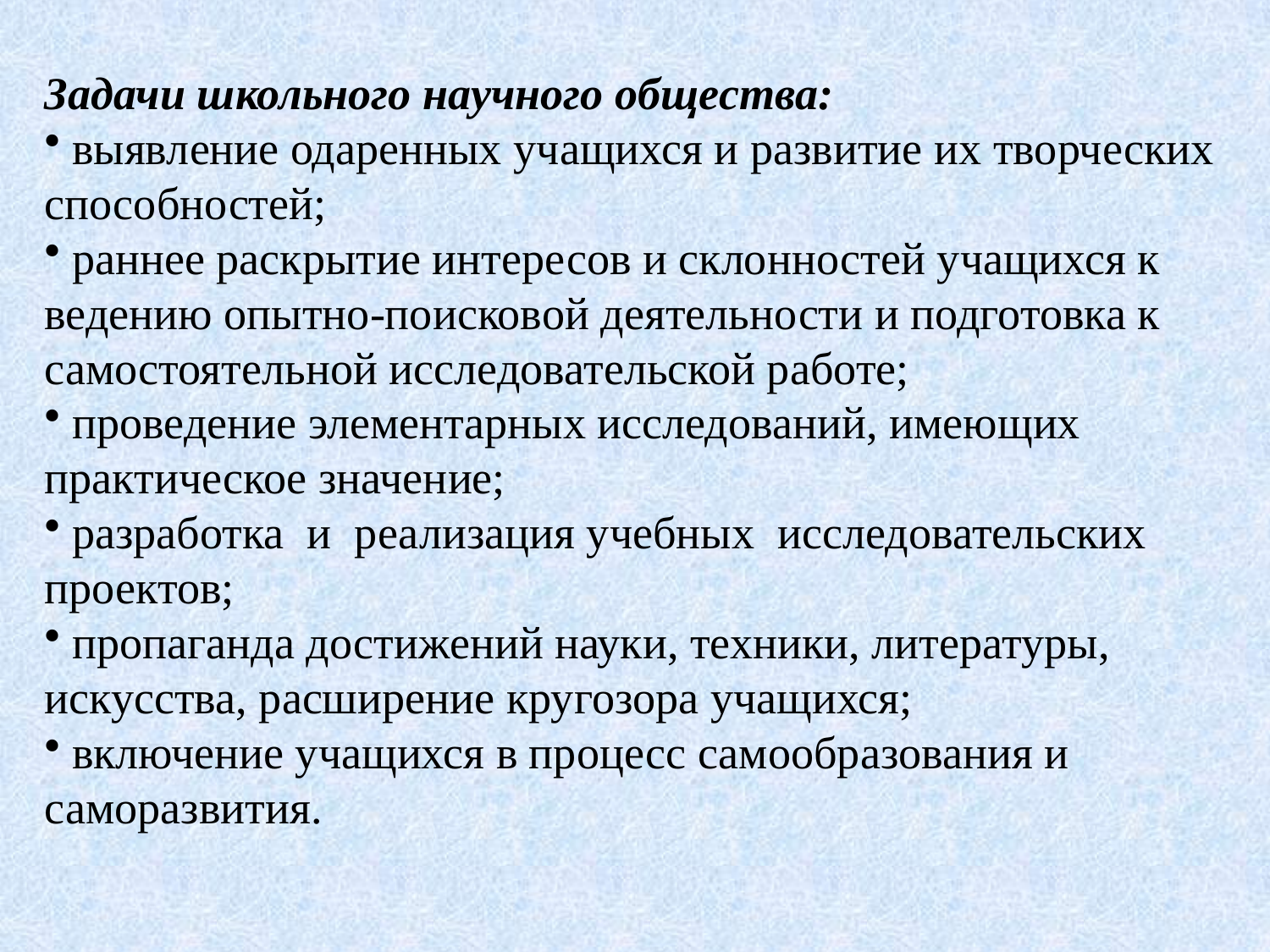

Задачи школьного научного общества:
 выявление одаренных учащихся и развитие их творческих способностей;
 раннее раскрытие интересов и склонностей учащихся к ведению опытно-поисковой деятельности и подготовка к самостоятельной исследовательской работе;
 проведение элементарных исследований, имеющих практическое значение;
 разработка  и  реализация учебных  исследовательских проектов;
 пропаганда достижений науки, техники, литературы, искусства, расширение кругозора учащихся;
 включение учащихся в процесс самообразования и саморазвития.